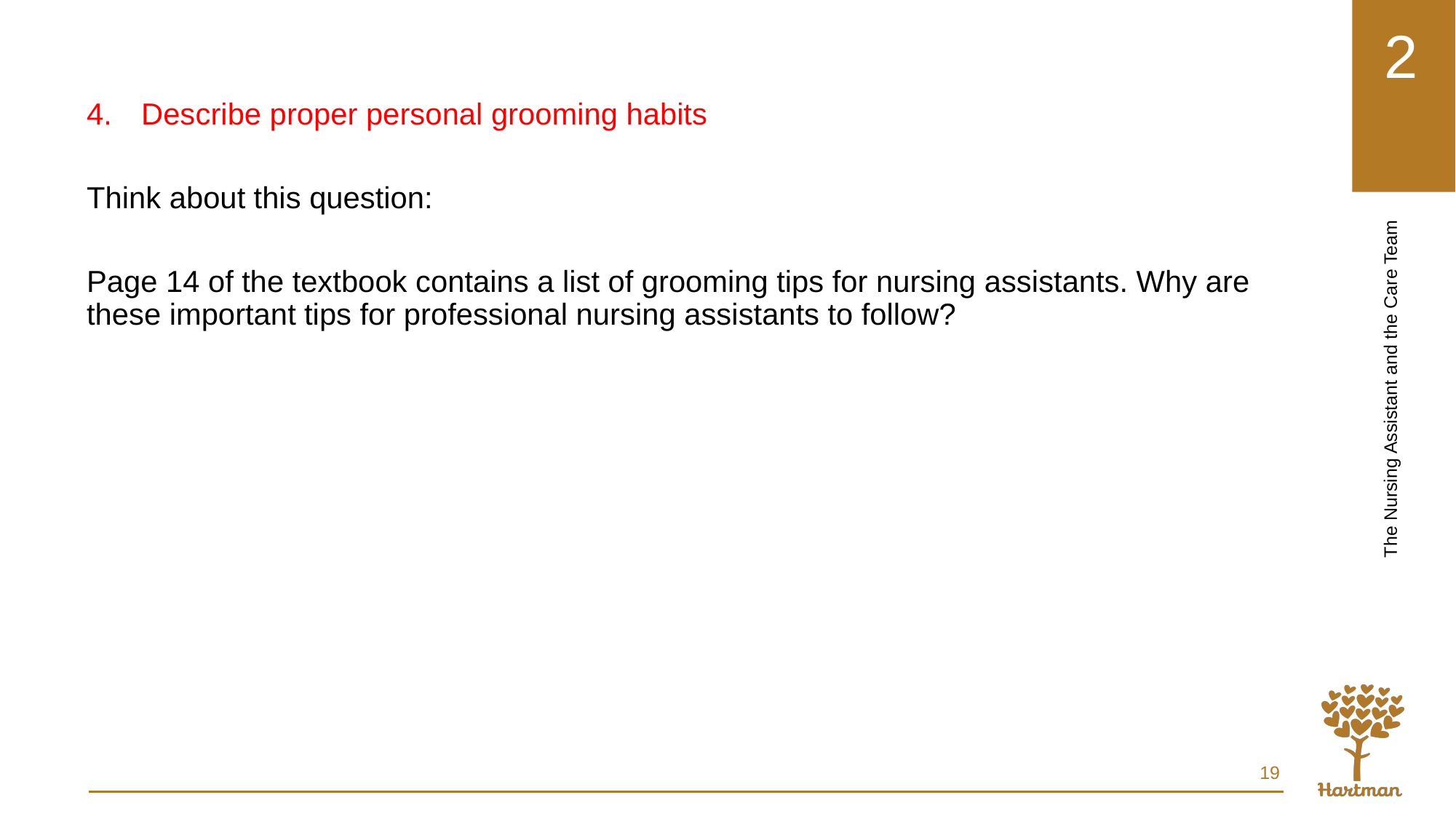

Describe proper personal grooming habits

Think about this question:

Page 14 of the textbook contains a list of grooming tips for nursing assistants. Why are these important tips for professional nursing assistants to follow?

19